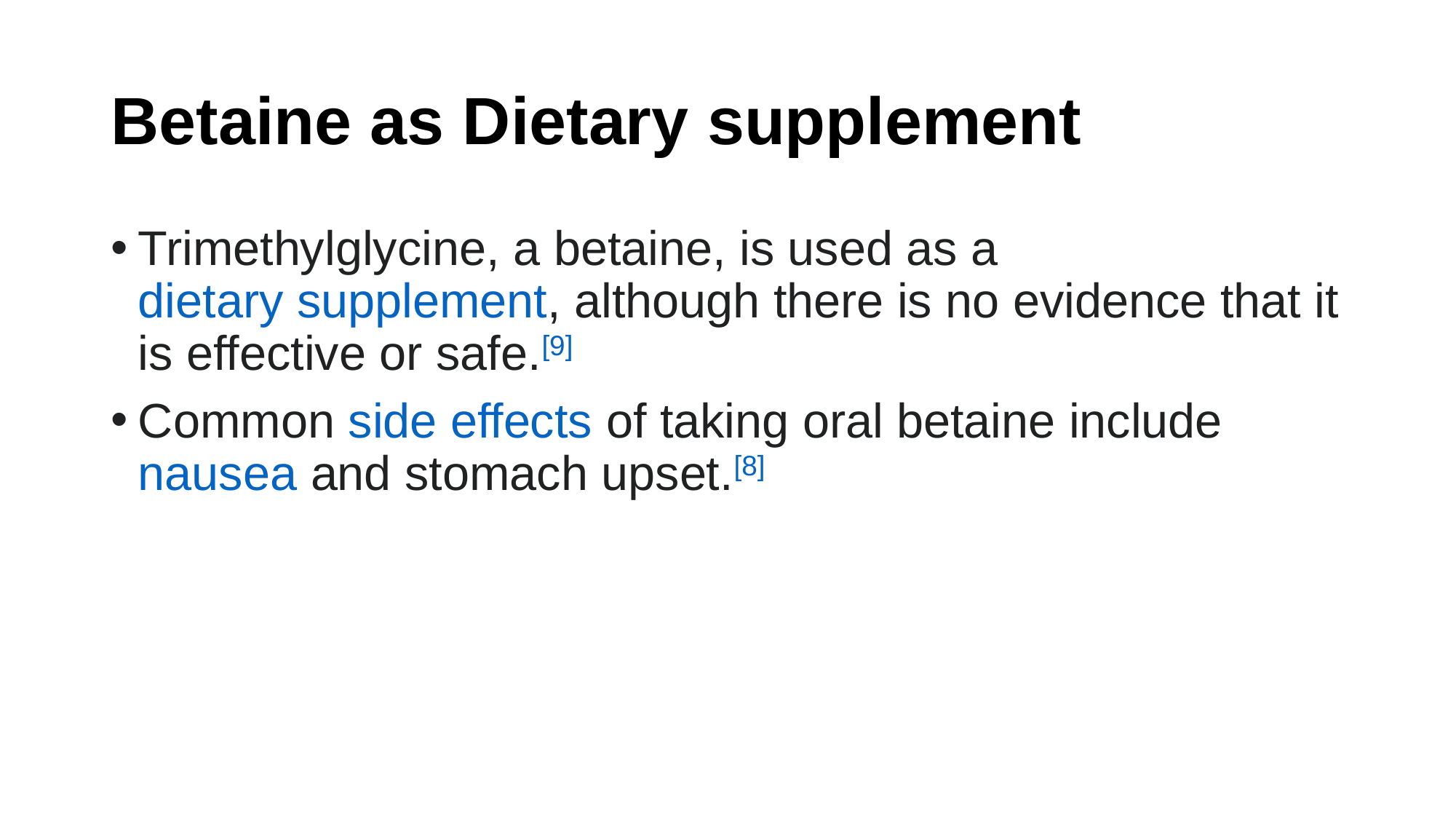

# Betaine as Dietary supplement
Trimethylglycine, a betaine, is used as a dietary supplement, although there is no evidence that it is effective or safe.[9]
Common side effects of taking oral betaine include nausea and stomach upset.[8]